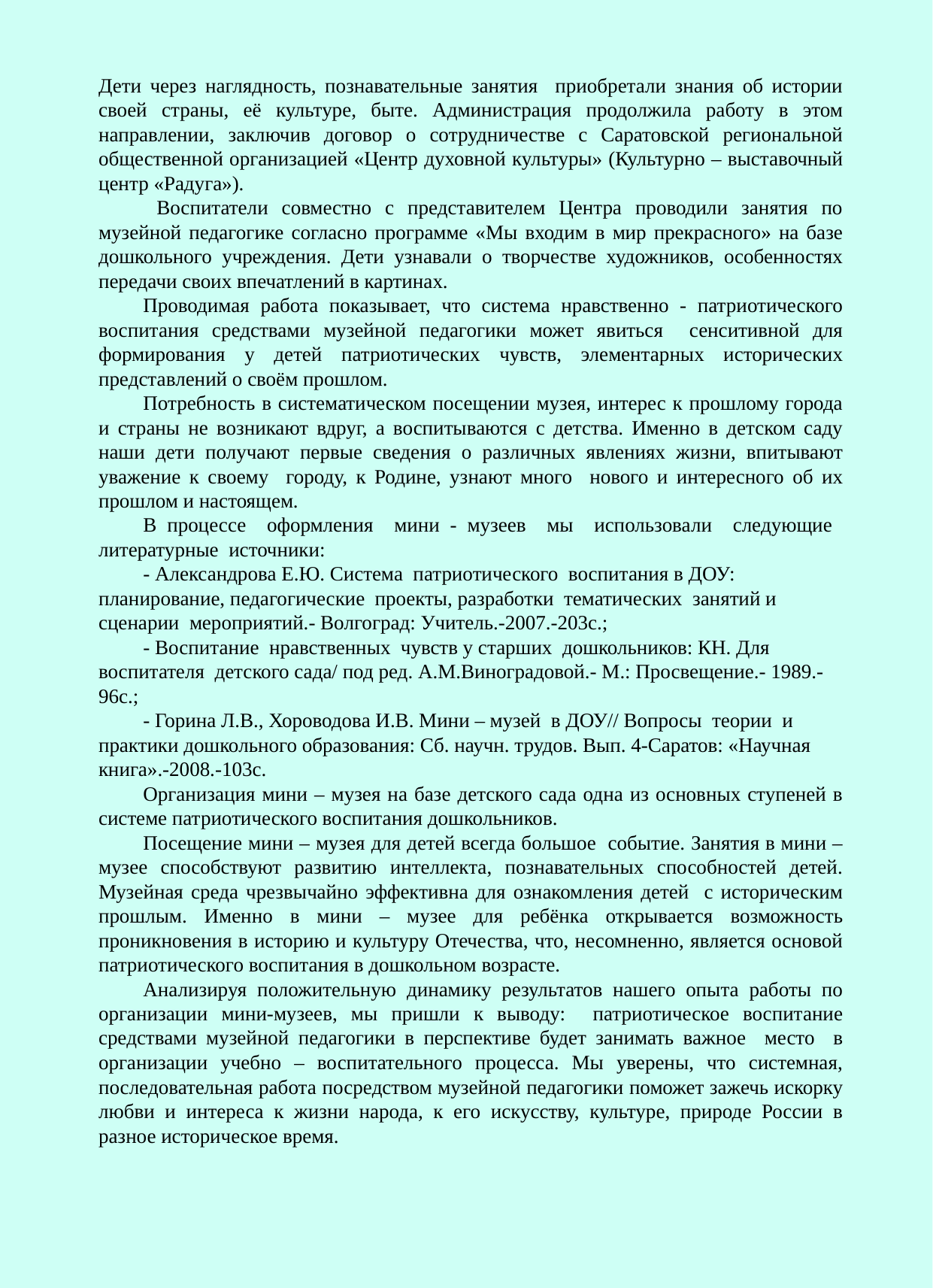

Дети через наглядность, познавательные занятия  приобретали знания об истории своей страны, её культуре, быте. Администрация продолжила работу в этом направлении, заключив договор о сотрудничестве с Саратовской региональной общественной организацией «Центр духовной культуры» (Культурно – выставочный центр «Радуга»).
 Воспитатели совместно с представителем Центра проводили занятия по музейной педагогике согласно программе «Мы входим в мир прекрасного» на базе дошкольного учреждения. Дети узнавали о творчестве художников, особенностях передачи своих впечатлений в картинах.
Проводимая работа показывает, что система нравственно - патриотического воспитания средствами музейной педагогики может явиться  сенситивной для формирования у детей патриотических чувств, элементарных исторических представлений о своём прошлом.
Потребность в систематическом посещении музея, интерес к прошлому города и страны не возникают вдруг, а воспитываются с детства. Именно в детском саду наши дети получают первые сведения о различных явлениях жизни, впитывают уважение к своему  городу, к Родине, узнают много  нового и интересного об их прошлом и настоящем.
В процессе  оформления  мини - музеев  мы  использовали  следующие  литературные  источники:
- Александрова Е.Ю. Система  патриотического  воспитания в ДОУ: планирование, педагогические  проекты, разработки  тематических  занятий и сценарии  мероприятий.- Волгоград: Учитель.-2007.-203с.;
- Воспитание  нравственных  чувств у старших  дошкольников: КН. Для воспитателя  детского сада/ под ред. А.М.Виноградовой.- М.: Просвещение.- 1989.-96с.;
- Горина Л.В., Хороводова И.В. Мини – музей  в ДОУ// Вопросы  теории  и практики дошкольного образования: Сб. научн. трудов. Вып. 4-Саратов: «Научная  книга».-2008.-103с.
Организация мини – музея на базе детского сада одна из основных ступеней в системе патриотического воспитания дошкольников.
Посещение мини – музея для детей всегда большое  событие. Занятия в мини – музее способствуют развитию интеллекта, познавательных способностей детей. Музейная среда чрезвычайно эффективна для ознакомления детей  с историческим прошлым. Именно в мини – музее для ребёнка открывается возможность проникновения в историю и культуру Отечества, что, несомненно, является основой патриотического воспитания в дошкольном возрасте.
Анализируя положительную динамику результатов нашего опыта работы по организации мини-музеев, мы пришли к выводу:  патриотическое воспитание средствами музейной педагогики в перспективе будет занимать важное  место  в организации учебно – воспитательного процесса. Мы уверены, что системная, последовательная работа посредством музейной педагогики поможет зажечь искорку любви и интереса к жизни народа, к его искусству, культуре, природе России в разное историческое время.